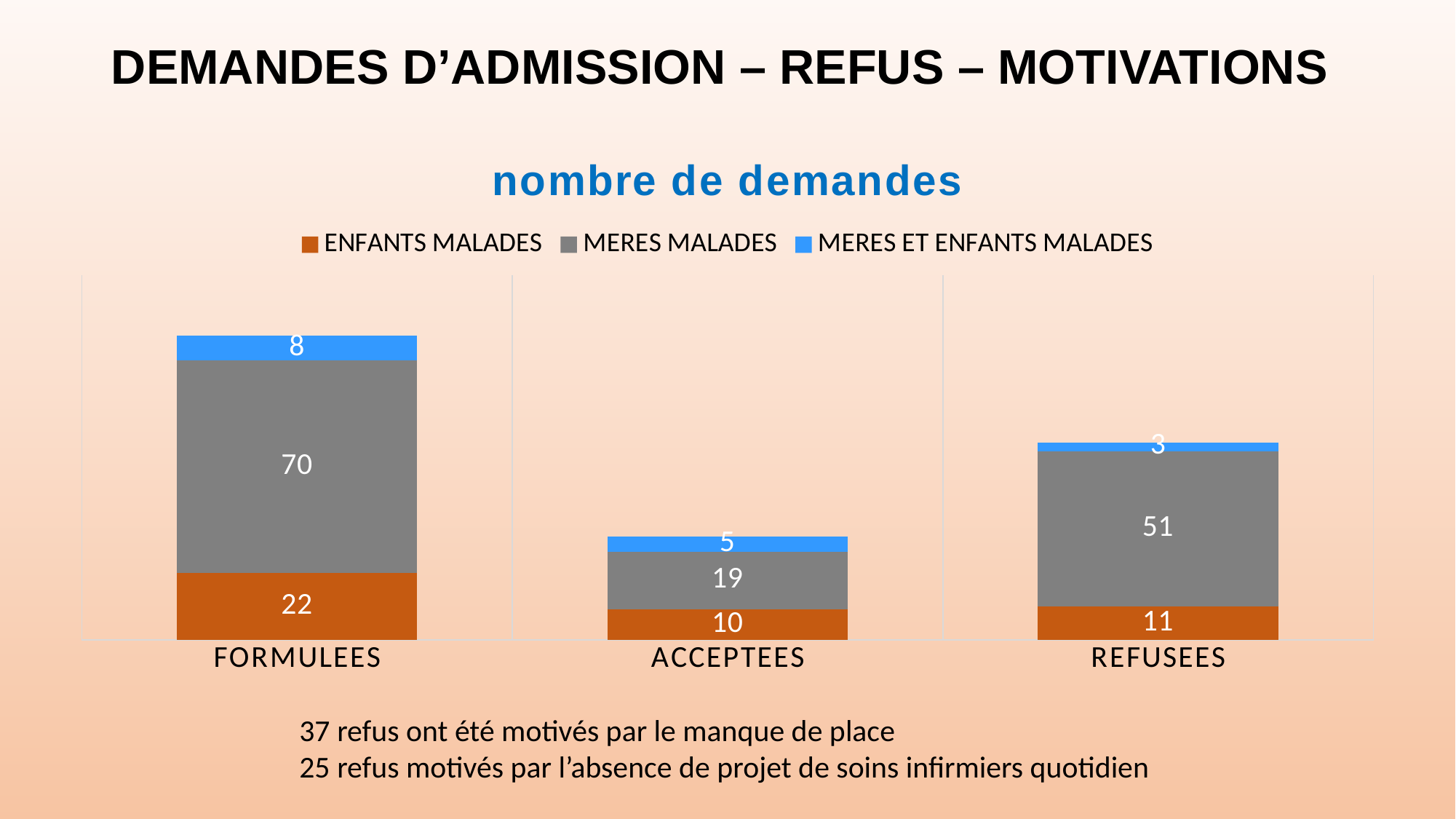

DEMANDES D’ADMISSION – REFUS – MOTIVATIONS

### Chart: nombre de demandes

| Category | ENFANTS MALADES | MERES MALADES | MERES ET ENFANTS MALADES |
|---|---|---|---|
| FORMULEES | 22.0 | 70.0 | 8.0 |
| ACCEPTEES | 10.0 | 19.0 | 5.0 |
| REFUSEES | 11.0 | 51.0 | 3.0 |
37 refus ont été motivés par le manque de place
25 refus motivés par l’absence de projet de soins infirmiers quotidien